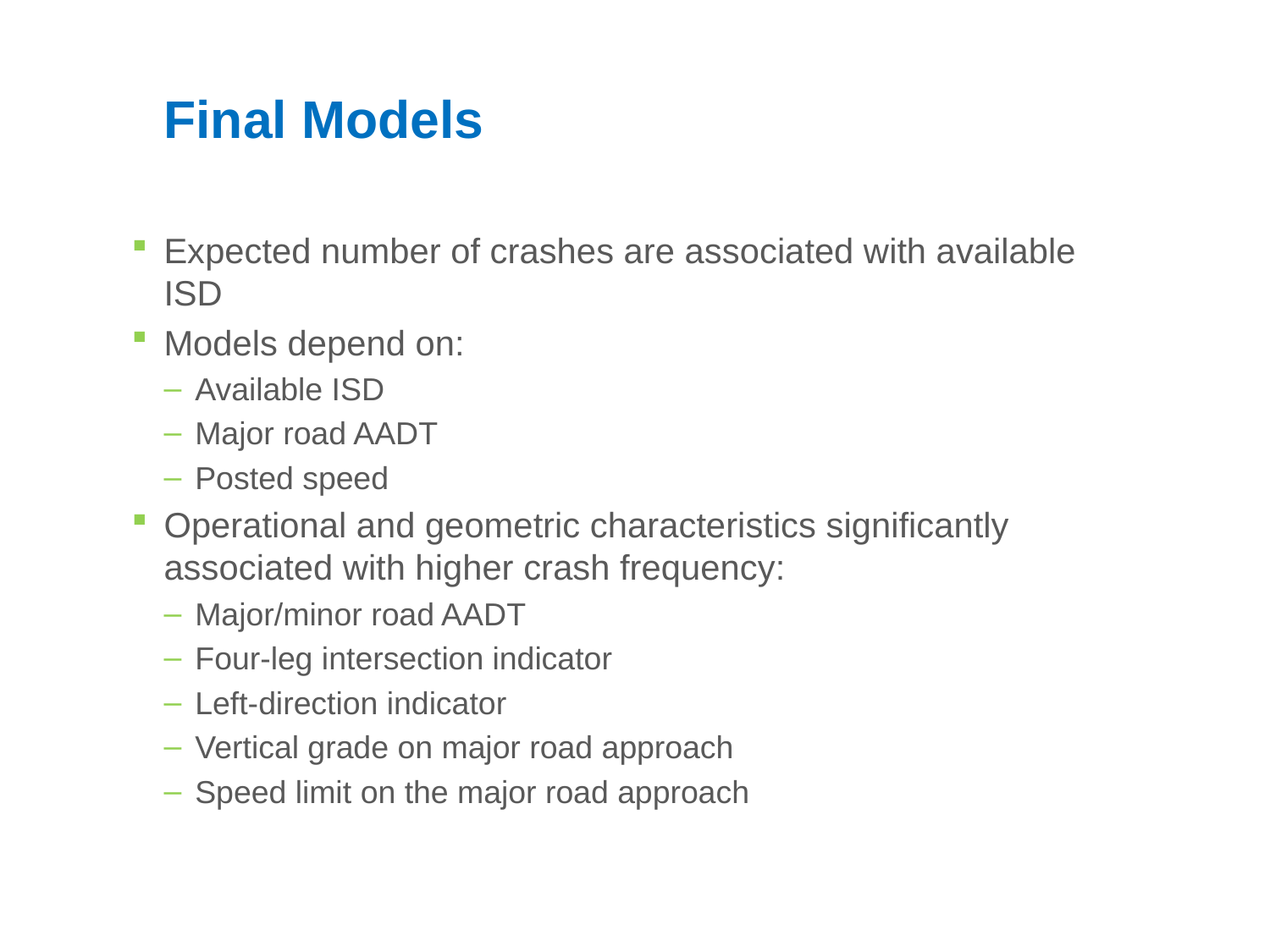

# Final Models
Expected number of crashes are associated with available ISD
Models depend on:
Available ISD
Major road AADT
Posted speed
Operational and geometric characteristics significantly associated with higher crash frequency:
Major/minor road AADT
Four-leg intersection indicator
Left-direction indicator
Vertical grade on major road approach
Speed limit on the major road approach